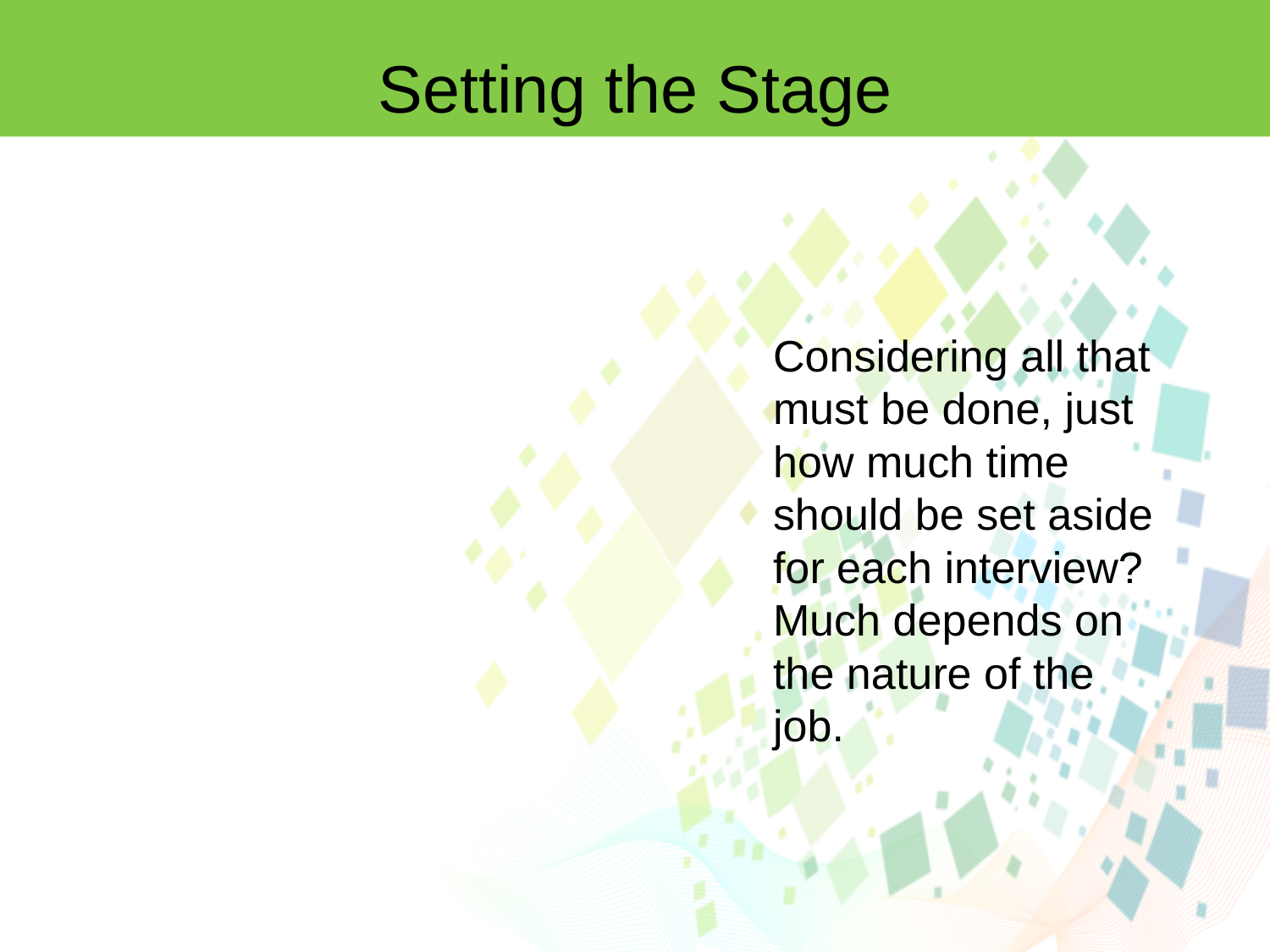

Setting the Stage
Considering all that must be done, just how much time should be set aside for each interview? Much depends on the nature of the job.